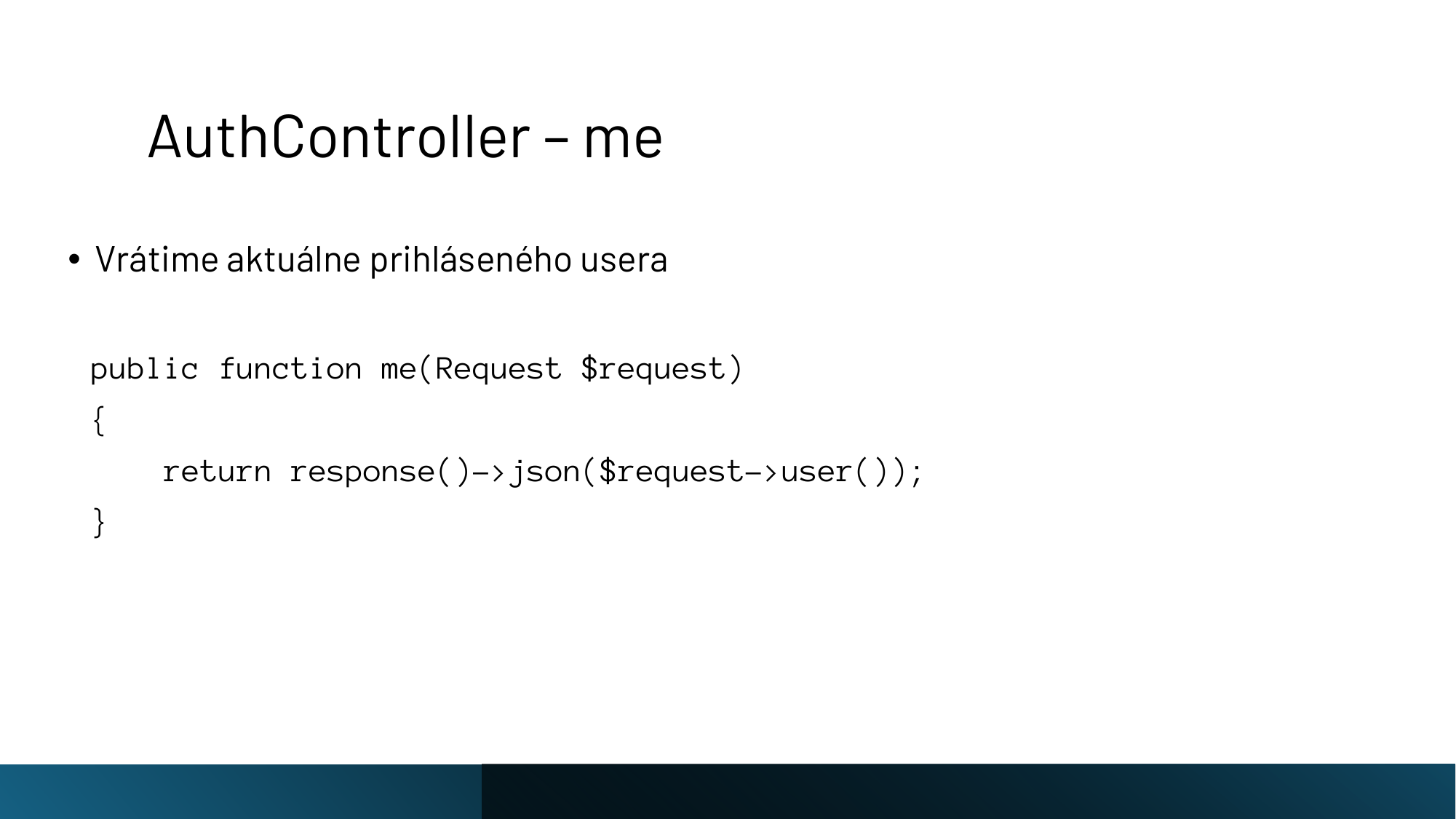

# AuthController – me
Vrátime aktuálne prihláseného usera
public function me(Request $request)
{
    return response()->json($request->user());
}